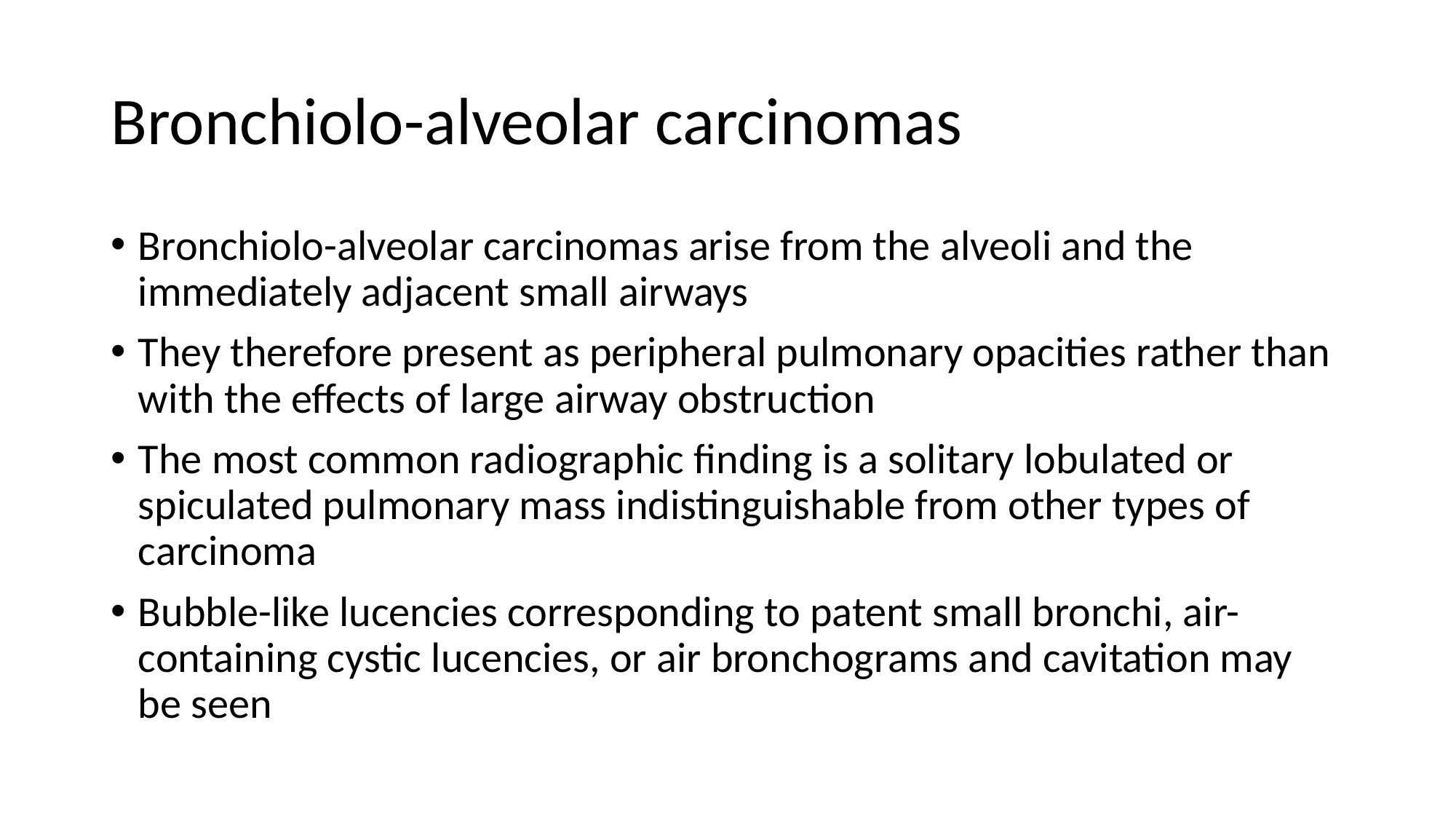

# Bronchiolo-alveolar carcinomas
Bronchiolo-alveolar carcinomas arise from the alveoli and the immediately adjacent small airways
They therefore present as peripheral pulmonary opacities rather than with the effects of large airway obstruction
The most common radiographic finding is a solitary lobulated or spiculated pulmonary mass indistinguishable from other types of carcinoma
Bubble-like lucencies corresponding to patent small bronchi, air-containing cystic lucencies, or air bronchograms and cavitation may be seen